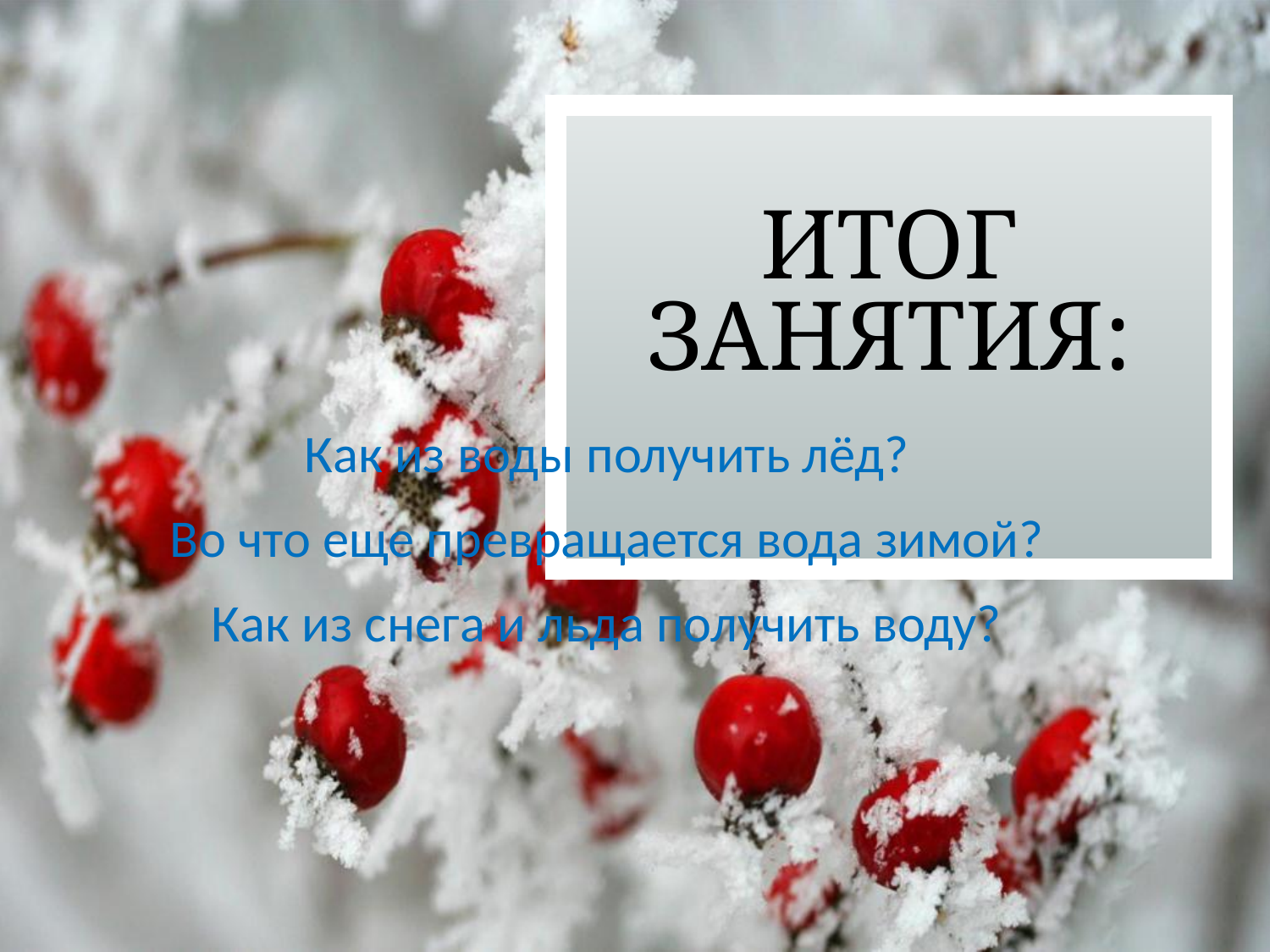

# Итог занятия:
Как из воды получить лёд?
Во что еще превращается вода зимой?
Как из снега и льда получить воду?